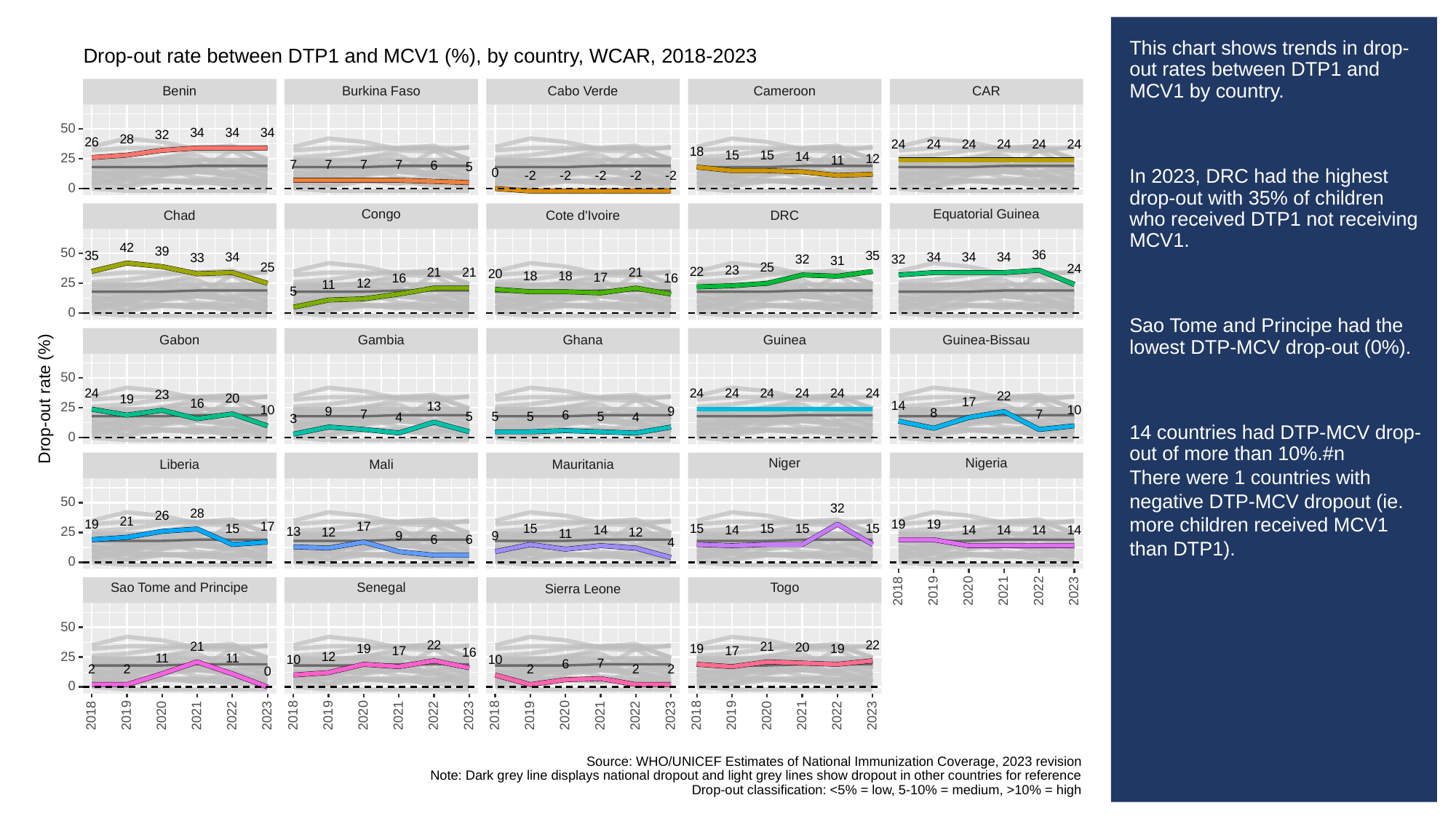

# This chart shows trends in drop-out rates between DTP1 and MCV1 by country.

In 2023, DRC had the highest drop-out with 35% of children who received DTP1 not receiving MCV1.

Sao Tome and Principe had the lowest DTP-MCV drop-out (0%).

14 countries had DTP-MCV drop-out of more than 10%.#n
There were 1 countries with negative DTP-MCV dropout (ie. more children received MCV1 than DTP1).

Drop-out rate between DTP1 and MCV1 (%), by country, WCAR, 2018-2023

Cabo Verde
Cameroon
CAR
Benin
Burkina Faso

50
34
34
34

32
28
26

24
24
24
24
24
24

18

15
15
14
25
12

11

7
7
7
7
6

5

0

-2
-2
-2
-2
-2

0

Congo
Equatorial Guinea
Chad
Cote d'Ivoire
DRC

42
39
50
36
35
35
34
34
34
34

33
32
32
31

25
25
24
23
22

21
21
21
20

18
18

17
16
16

25
12

11

5

0

Gabon
Gambia
Ghana
Guinea
Guinea-Bissau

50

24
24
24
24
24
24
24
23
Drop-out rate (%)
22

20

19

17
16

14
13
25

10
10
9
9

8

7
7
6

5
5
5
5

4
4
3

0

Niger
Nigeria
Liberia
Mali
Mauritania

50

32
28
26

21

19
19
19

17
17

15
15
15
15
15
15
14
14
14
14
14
14
13
25
12
12

11
9
9

6
6

4

0

Senegal
Sao Tome and Principe
Togo
Sierra Leone
2023
2018
2019
2020
2021
2022

50

22
22

21
21
20

19
19
19

17
17
16

25
12

11
11
10
10

7
6

2
2
2
2
2

0

0

2023
2023
2023
2023
2018
2019
2020
2021
2022
2018
2019
2020
2021
2022
2018
2019
2020
2021
2022
2018
2019
2020
2021
2022
Source: WHO/UNICEF Estimates of National Immunization Coverage, 2023 revision
Note: Dark grey line displays national dropout and light grey lines show dropout in other countries for reference
Drop-out classification: <5% = low, 5-10% = medium, >10% = high